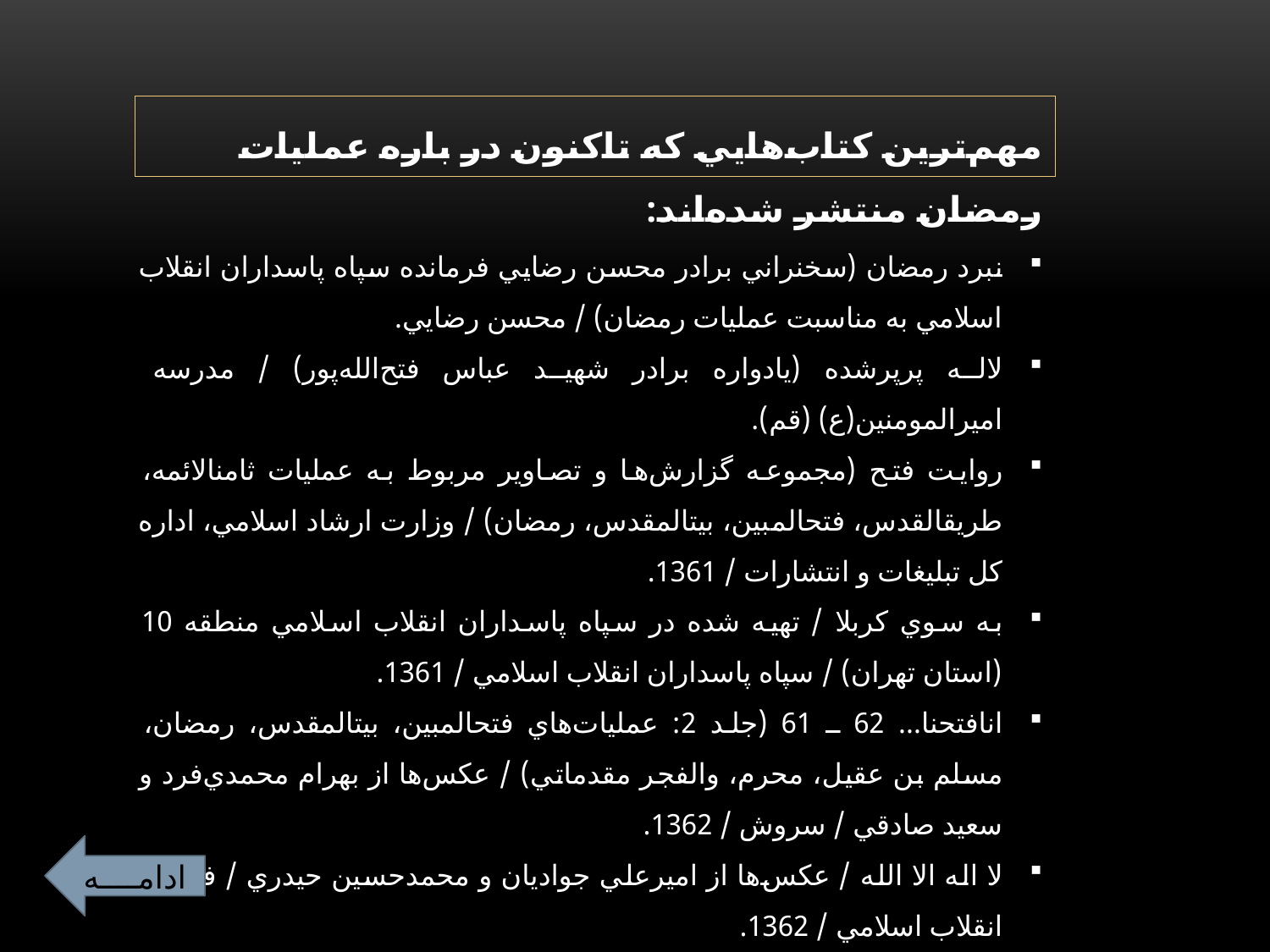

# مهم‌ترين كتاب‌هايي كه تاكنون در باره عمليات رمضان منتشر شده‌اند:
نبرد رمضان (سخنراني برادر محسن رضايي فرمانده سپاه پاسداران انقلاب اسلامي به مناسبت عمليات رمضان) / محسن رضايي.
لاله پرپرشده (يادواره برادر شهيد عباس فتح‌الله‌پور) / مدرسه اميرالمومنين(ع) (قم).
روايت فتح‏ (مجموعه گزارش‌ها و تصاوير مربوط به عمليات ثامن‏الائمه، طريق‏القدس، فتح‏المبين، بيت‏المقدس، رمضان‏) / وزارت ارشاد اسلامي، اداره كل تبليغات و انتشارات‏ / 1361.
به سوي كربلا / تهيه‏ شده در سپاه پاسداران انقلاب اسلامي منطقه 10 (استان تهران) / سپاه پاسداران انقلاب اسلامي / 1361.
انافتحنا... 62 ـ 61 (جلد 2: عمليات‌هاي فتح‏المبين، بيت‏المقدس، رمضان، مسلم بن عقيل، محرم، والفجر مقدماتي) / عكس‌ها از بهرام محمدي‌فرد و سعيد صادقي / سروش / 1362.
لا اله الا الله‏ / عكس‌ها از اميرعلي جواديان و محمدحسين حيدري / فرهنگ انقلاب اسلامي / 1362.
ادامــــه